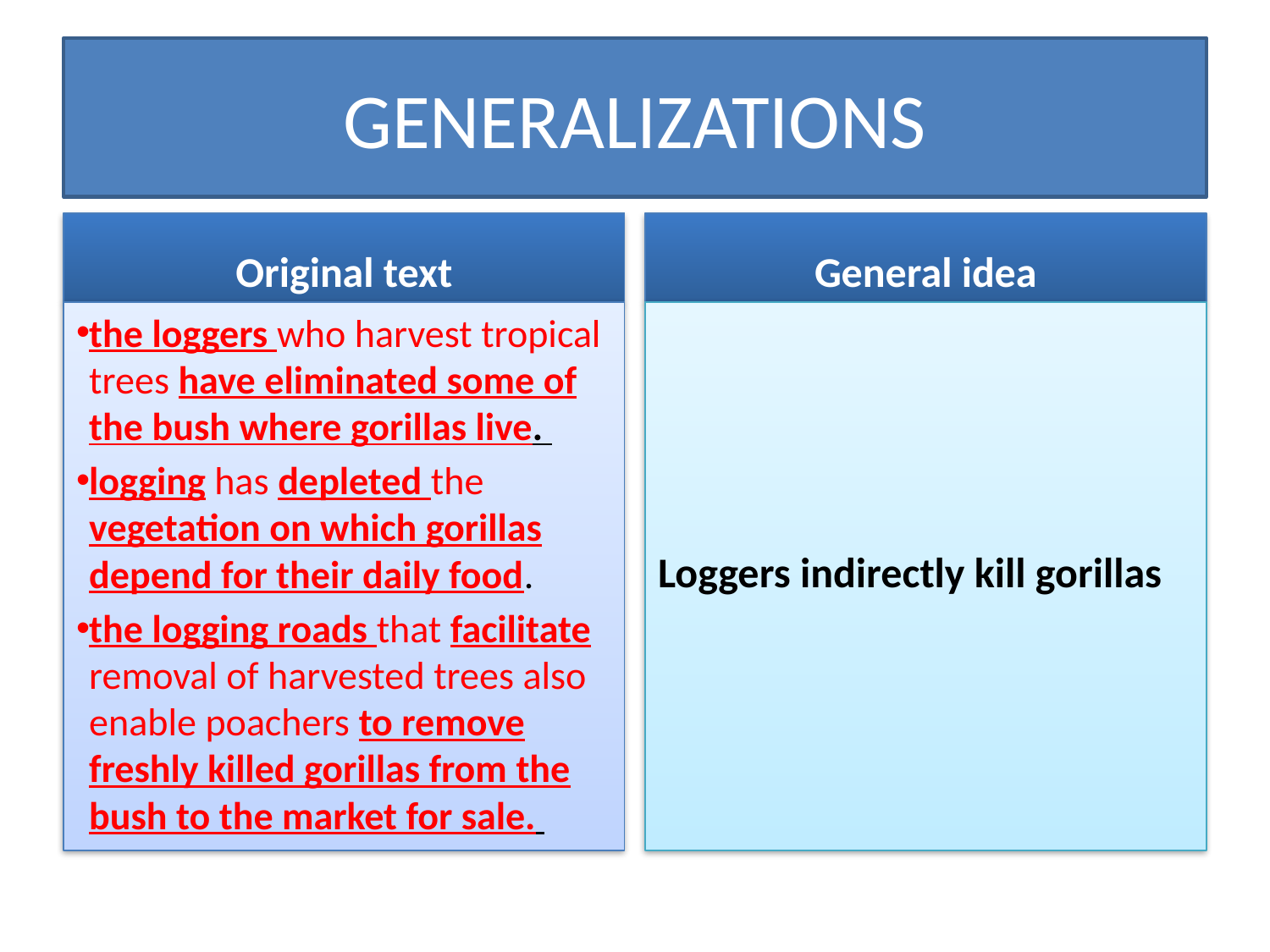

# GENERALIZATIONS
Original text
General idea
the loggers who harvest tropical trees have eliminated some of the bush where gorillas live.
logging has depleted the vegetation on which gorillas depend for their daily food.
the logging roads that facilitate removal of harvested trees also enable poachers to remove freshly killed gorillas from the bush to the market for sale.

Loggers indirectly kill gorillas